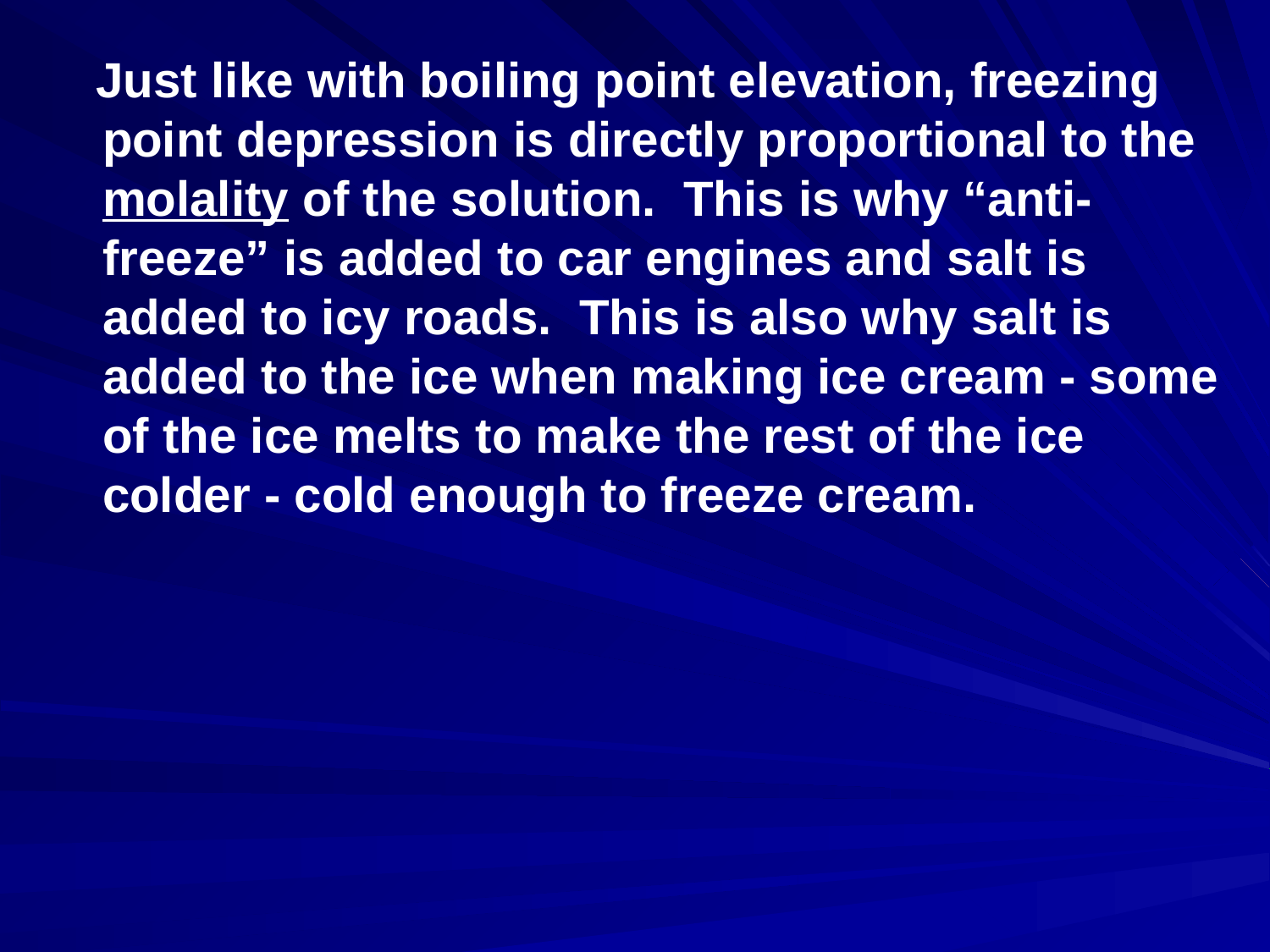

Just like with boiling point elevation, freezing point depression is directly proportional to the molality of the solution.  This is why “anti-freeze” is added to car engines and salt is added to icy roads.  This is also why salt is added to the ice when making ice cream - some of the ice melts to make the rest of the ice colder - cold enough to freeze cream.